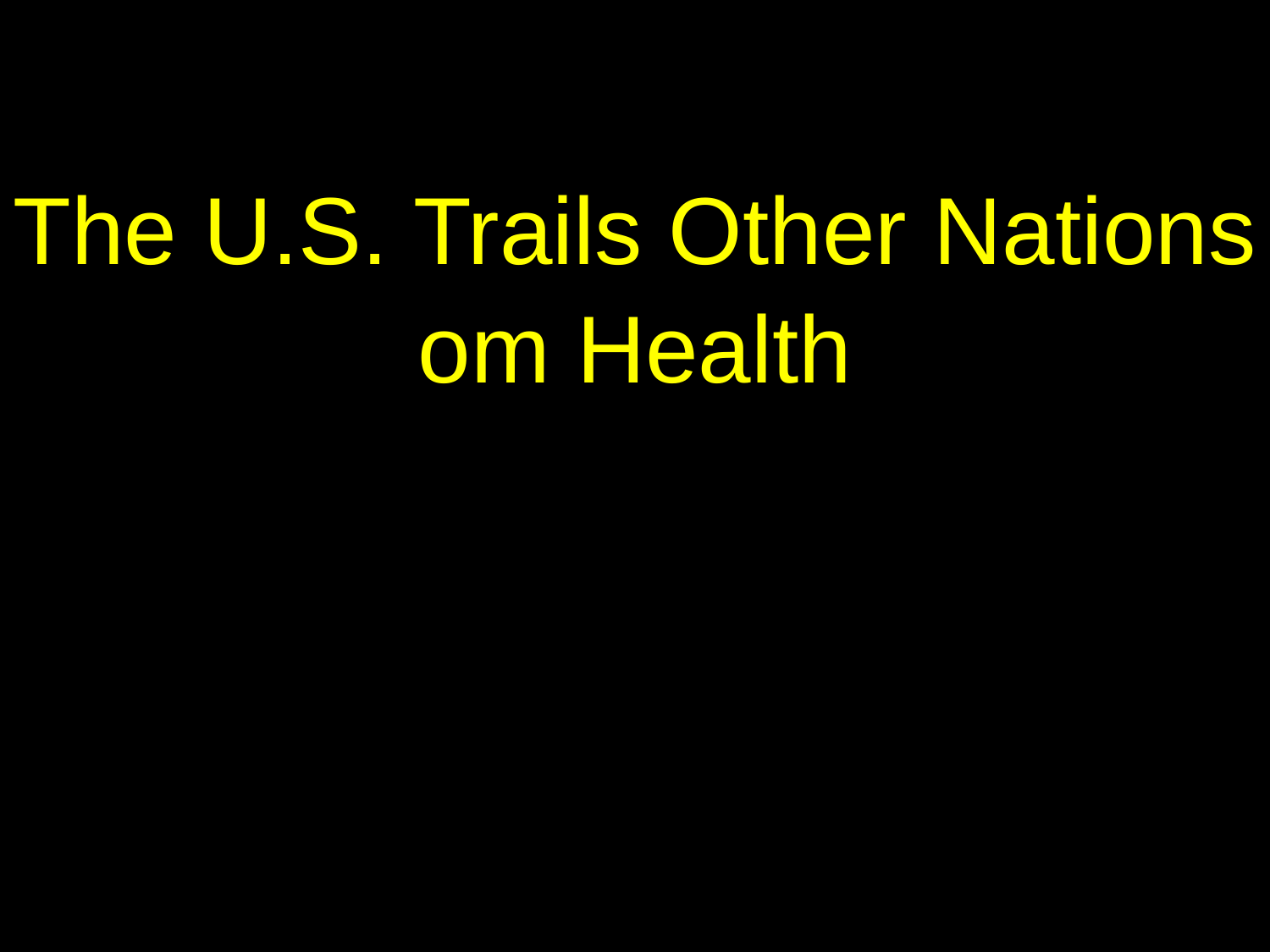

# The U.S. Trails Other Nations om Health